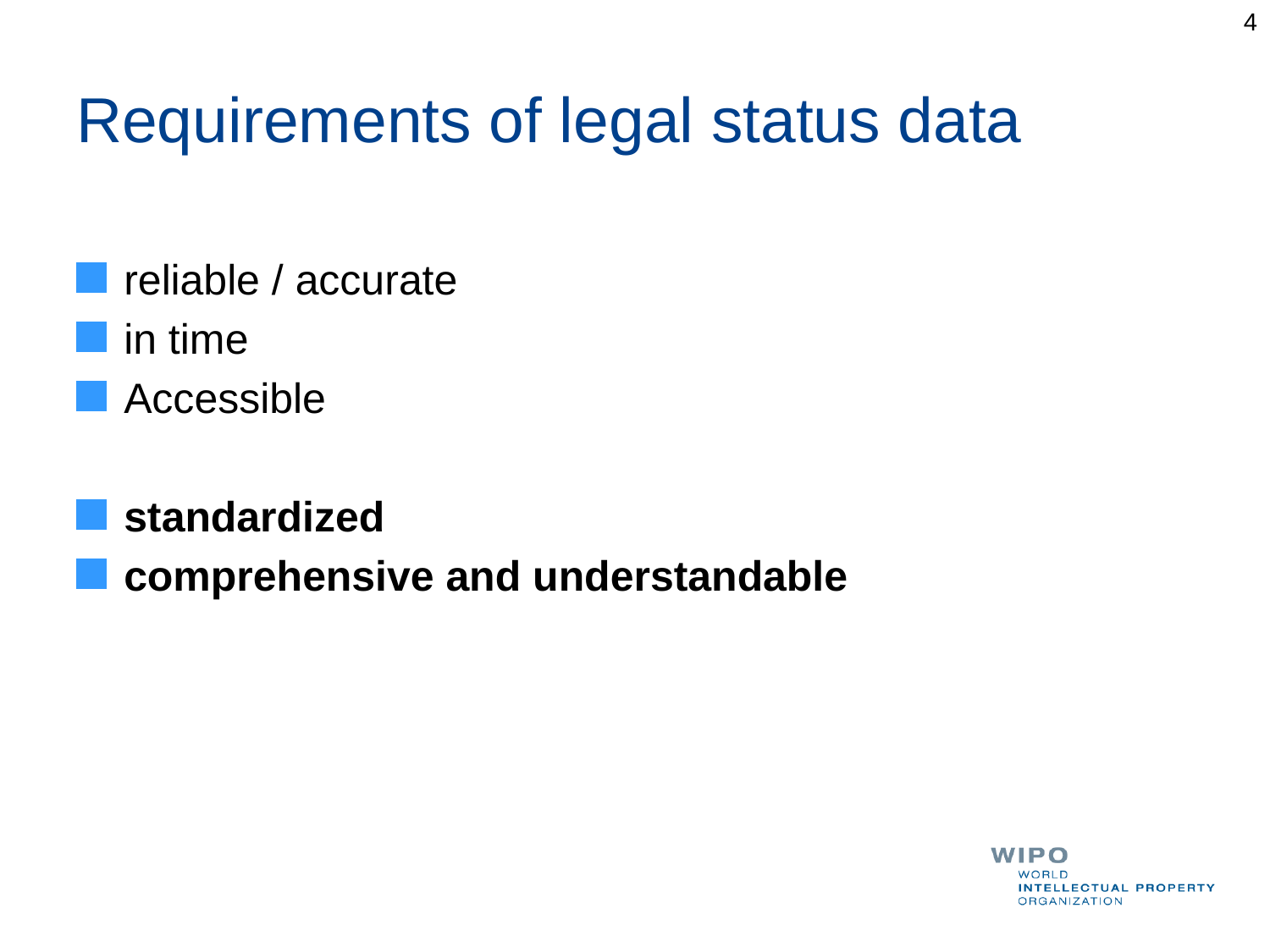

4
# Requirements of legal status data
reliable / accurate
in time
Accessible

standardized
comprehensive and understandable